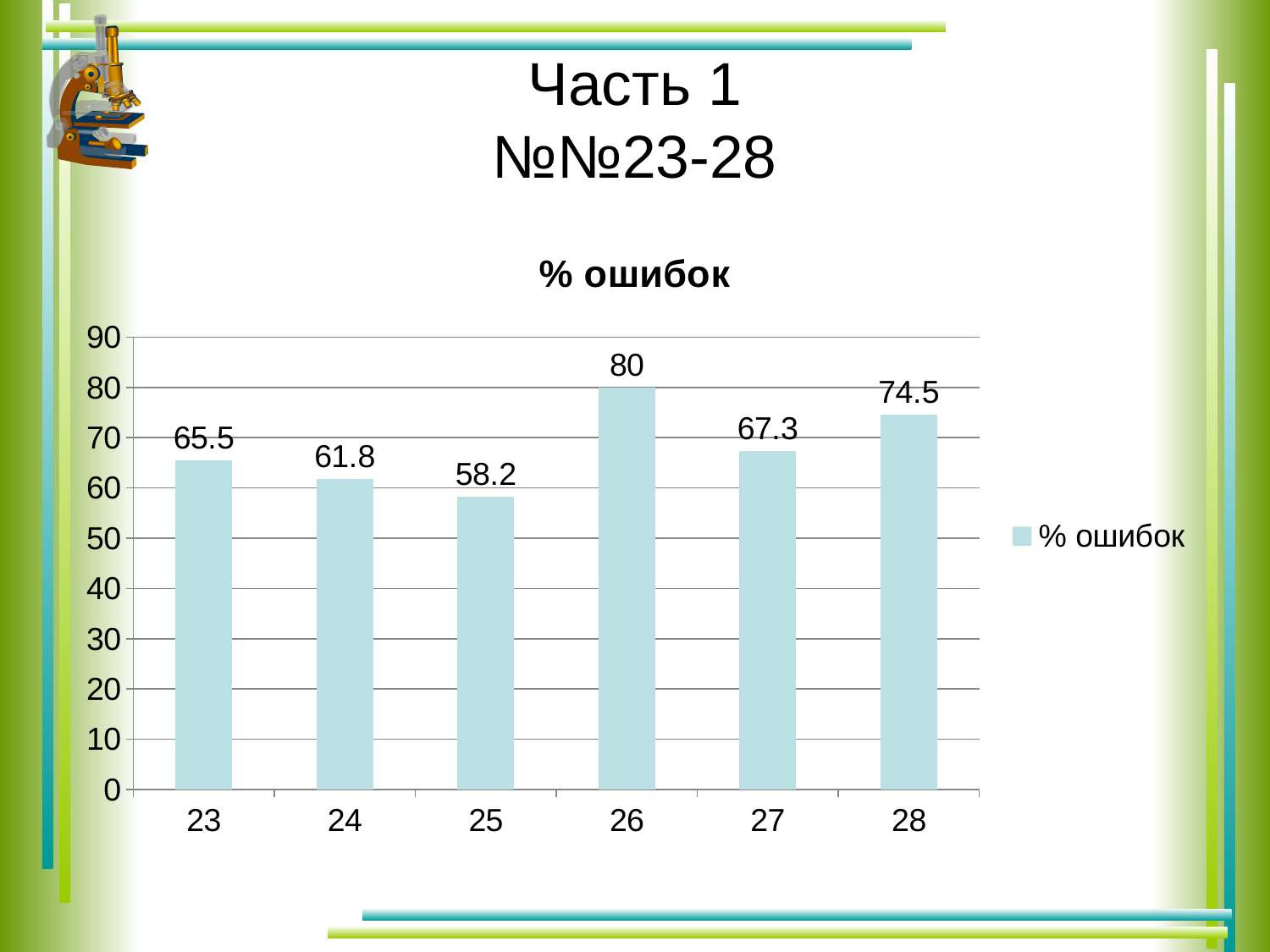

# Часть 1 №№23-28

### Chart:

| Category | % ошибок |
|---|---|
| 23 | 65.5 |
| 24 | 61.8 |
| 25 | 58.2 |
| 26 | 80.0 |
| 27 | 67.3 |
| 28 | 74.5 |